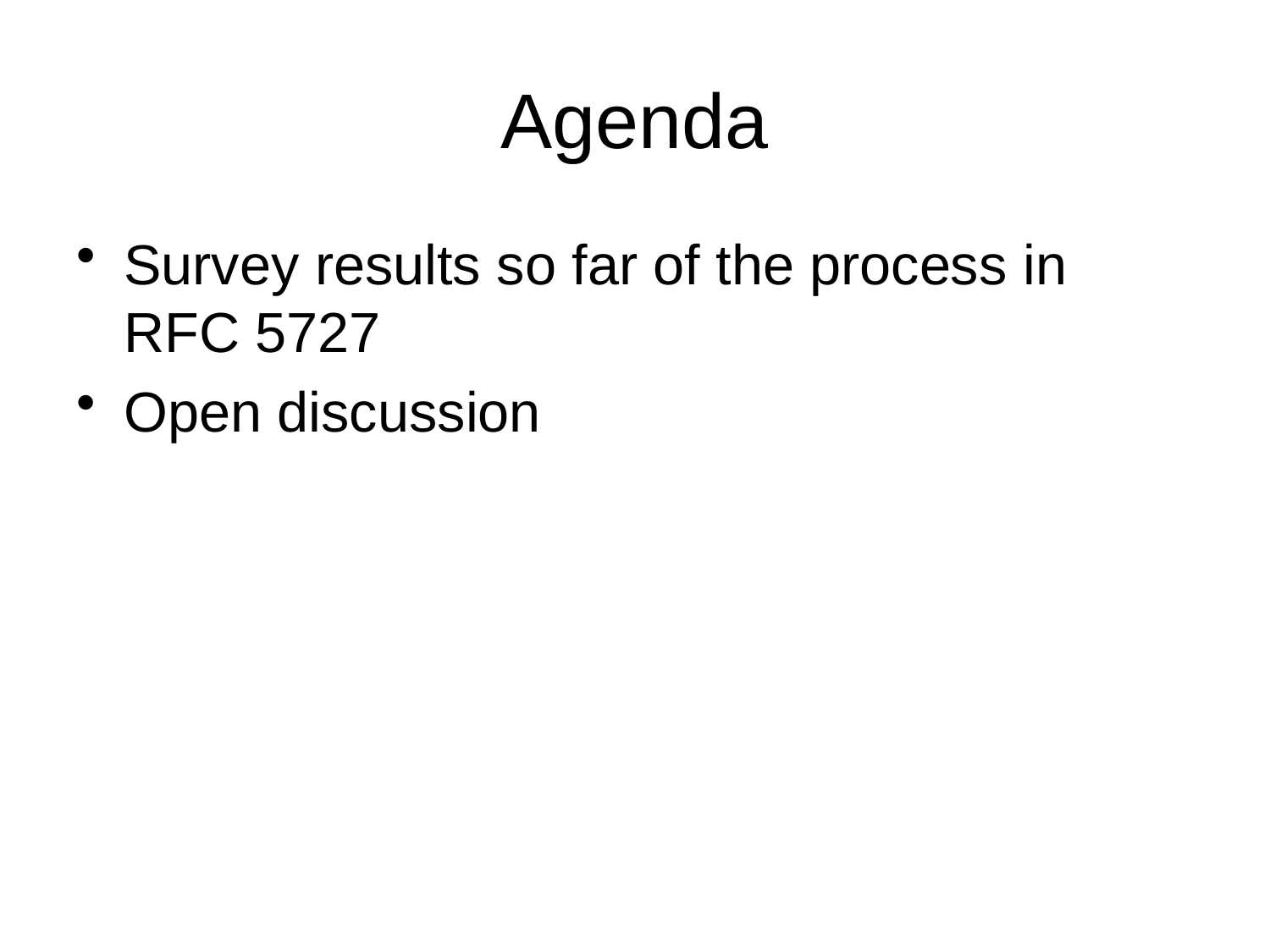

# Agenda
Survey results so far of the process in RFC 5727
Open discussion